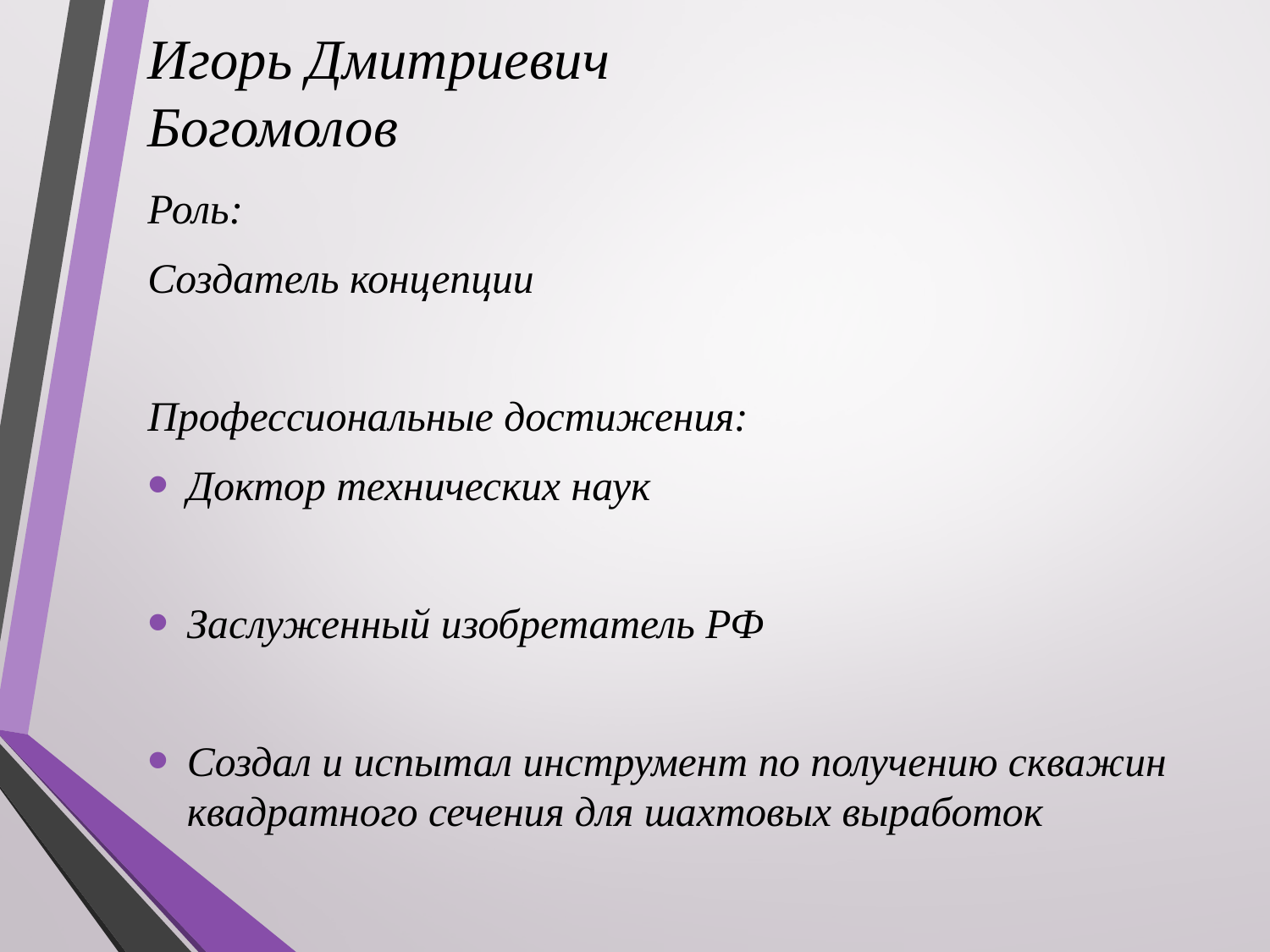

Игорь Дмитриевич
Богомолов
Роль:
Создатель концепции

Профессиональные достижения:
Доктор технических наук

Заслуженный изобретатель РФ

Создал и испытал инструмент по получению скважин квадратного сечения для шахтовых выработок